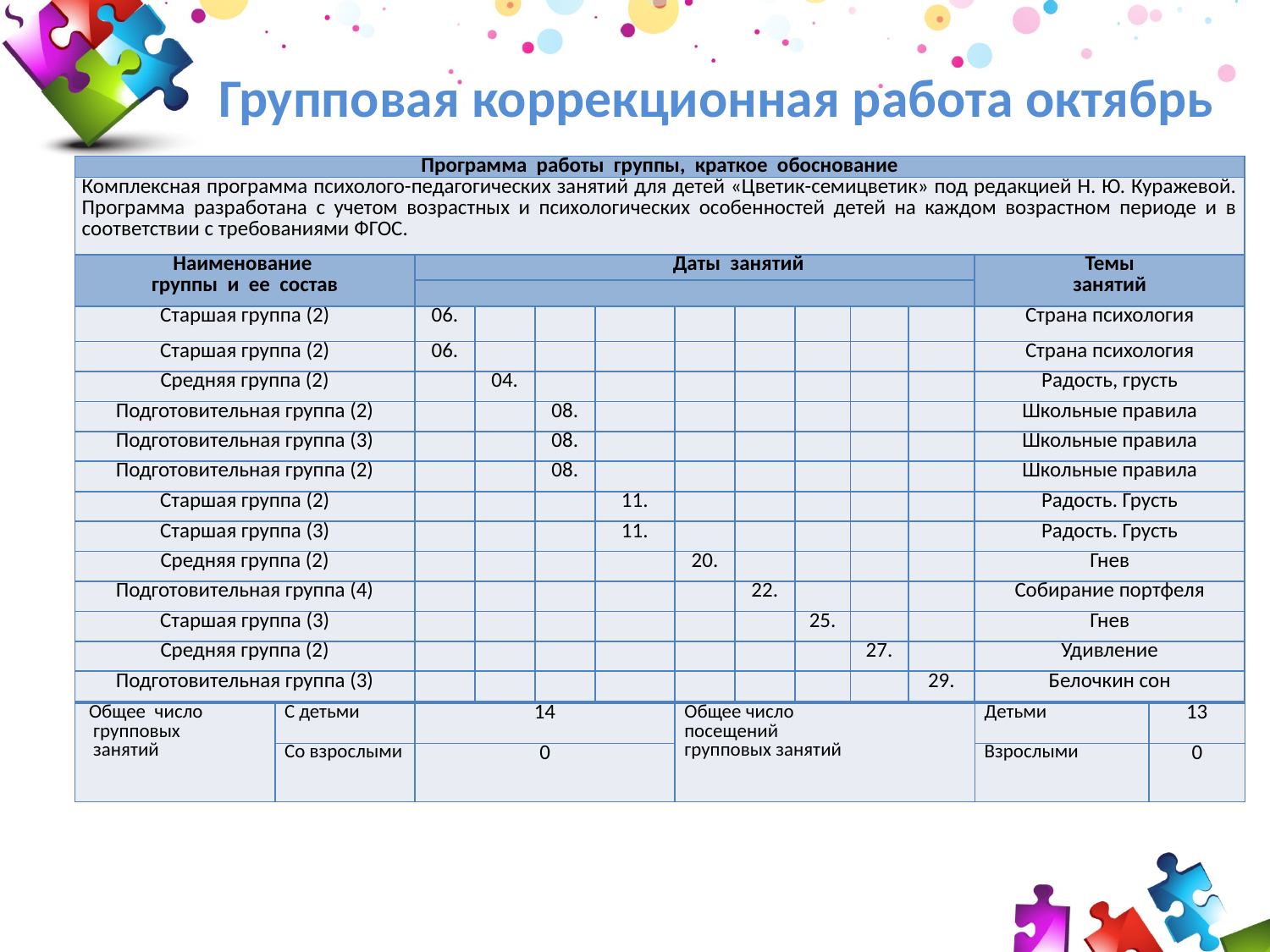

# Групповая коррекционная работа октябрь
| Программа работы группы, краткое обоснование |  |  |  |  |  |  |  |  |  |  |
| --- | --- | --- | --- | --- | --- | --- | --- | --- | --- | --- |
| Комплексная программа психолого-педагогических занятий для детей «Цветик-семицветик» под редакцией Н. Ю. Куражевой. Программа разработана с учетом возрастных и психологических особенностей детей на каждом возрастном периоде и в соответствии с требованиями ФГОС. |  |  |  |  |  |  |  |  |  |  |
| Наименование группы и ее состав | Даты занятий |  |  |  |  |  |  |  |  | Темы занятий |
|  |  |  |  |  |  |  |  |  |  |  |
| Старшая группа (2) | 06. |  |  |  |  |  |  |  |  | Страна психология |
| Старшая группа (2) | 06. |  |  |  |  |  |  |  |  | Страна психология |
| Средняя группа (2) |  | 04. |  |  |  |  |  |  |  | Радость, грусть |
| Подготовительная группа (2) |  |  | 08. |  |  |  |  |  |  | Школьные правила |
| Подготовительная группа (3) |  |  | 08. |  |  |  |  |  |  | Школьные правила |
| Подготовительная группа (2) |  |  | 08. |  |  |  |  |  |  | Школьные правила |
| Старшая группа (2) |  |  |  | 11. |  |  |  |  |  | Радость. Грусть |
| Старшая группа (3) |  |  |  | 11. |  |  |  |  |  | Радость. Грусть |
| Средняя группа (2) |  |  |  |  | 20. |  |  |  |  | Гнев |
| Подготовительная группа (4) |  |  |  |  |  | 22. |  |  |  | Собирание портфеля |
| Старшая группа (3) |  |  |  |  |  |  | 25. |  |  | Гнев |
| Средняя группа (2) |  |  |  |  |  |  |  | 27. |  | Удивление |
| Подготовительная группа (3) |  |  |  |  |  |  |  |  | 29. | Белочкин сон |
| Общее число групповых занятий | С детьми | 14 | Общее число посещений групповых занятий | Детьми | 13 |
| --- | --- | --- | --- | --- | --- |
|  | Со взрослыми | 0 |  | Взрослыми | 0 |